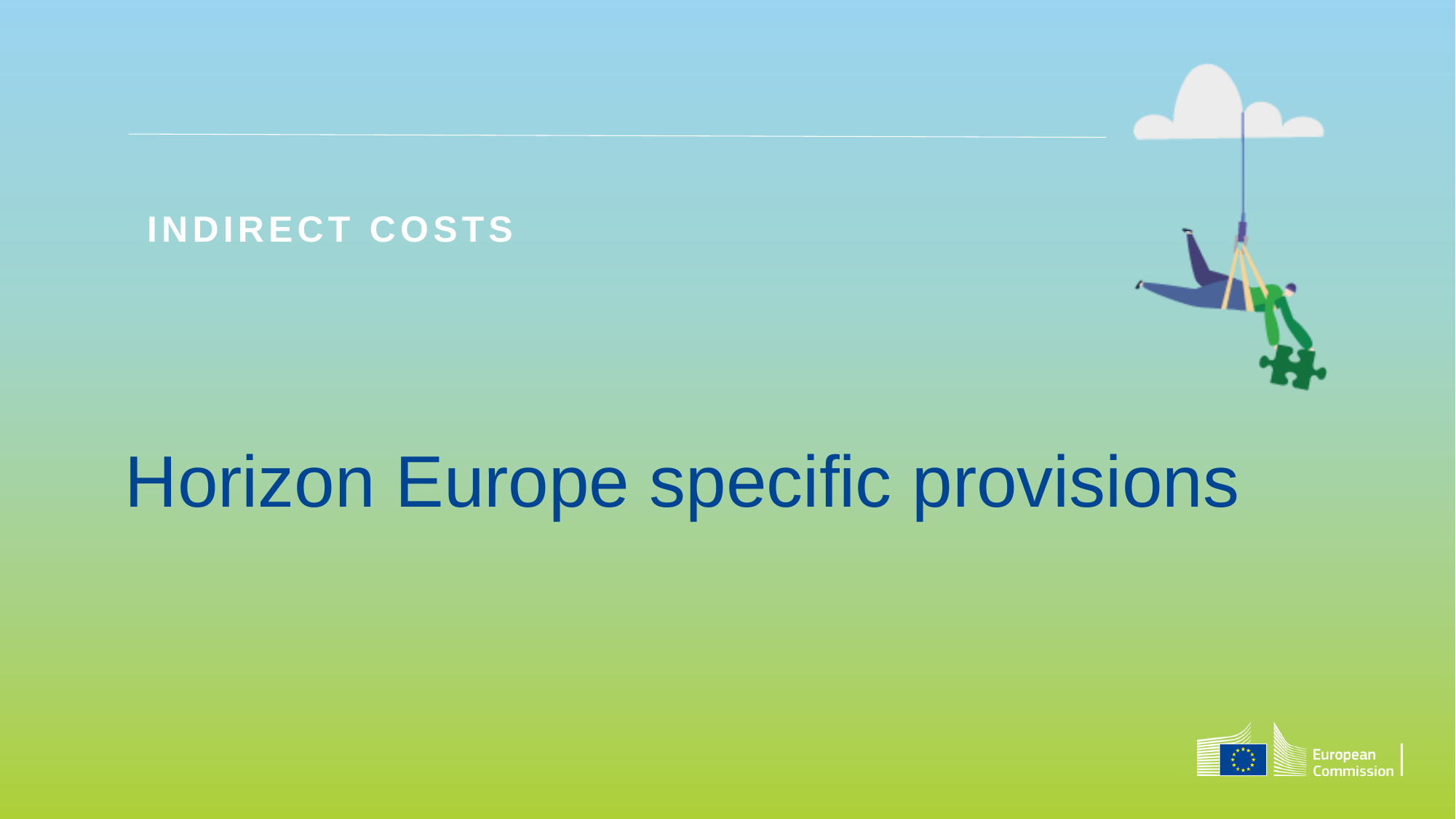

indirect costs
# Horizon Europe specific provisions